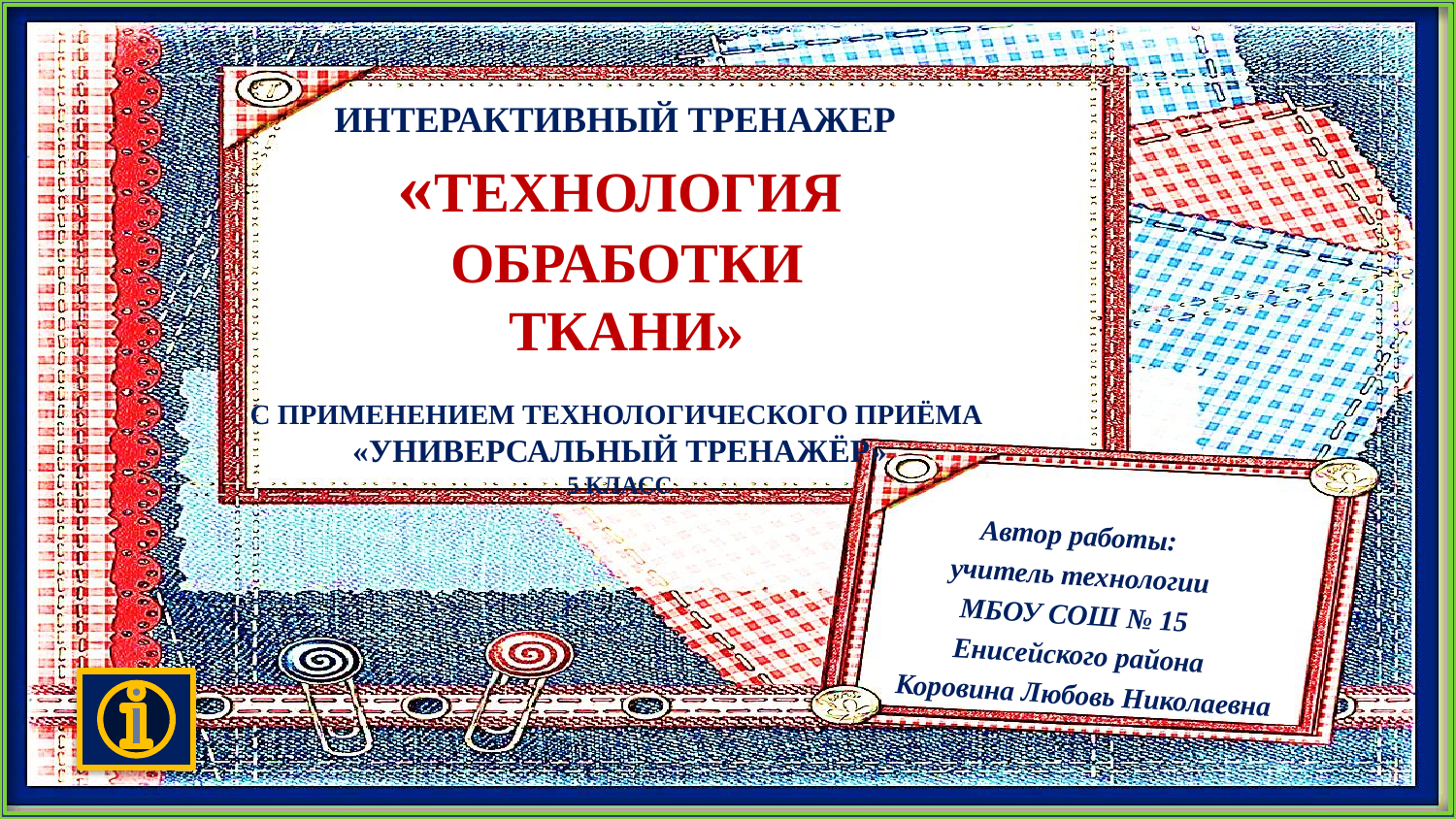

интерактивный тренажер
«Технология
 обработки
 ткани»

с применением технологического приёма
«универсальный тренажёр»
5 класс

Автор работы:
учитель технологии
МБОУ СОШ № 15
 Енисейского района
   Коровина Любовь Николаевна